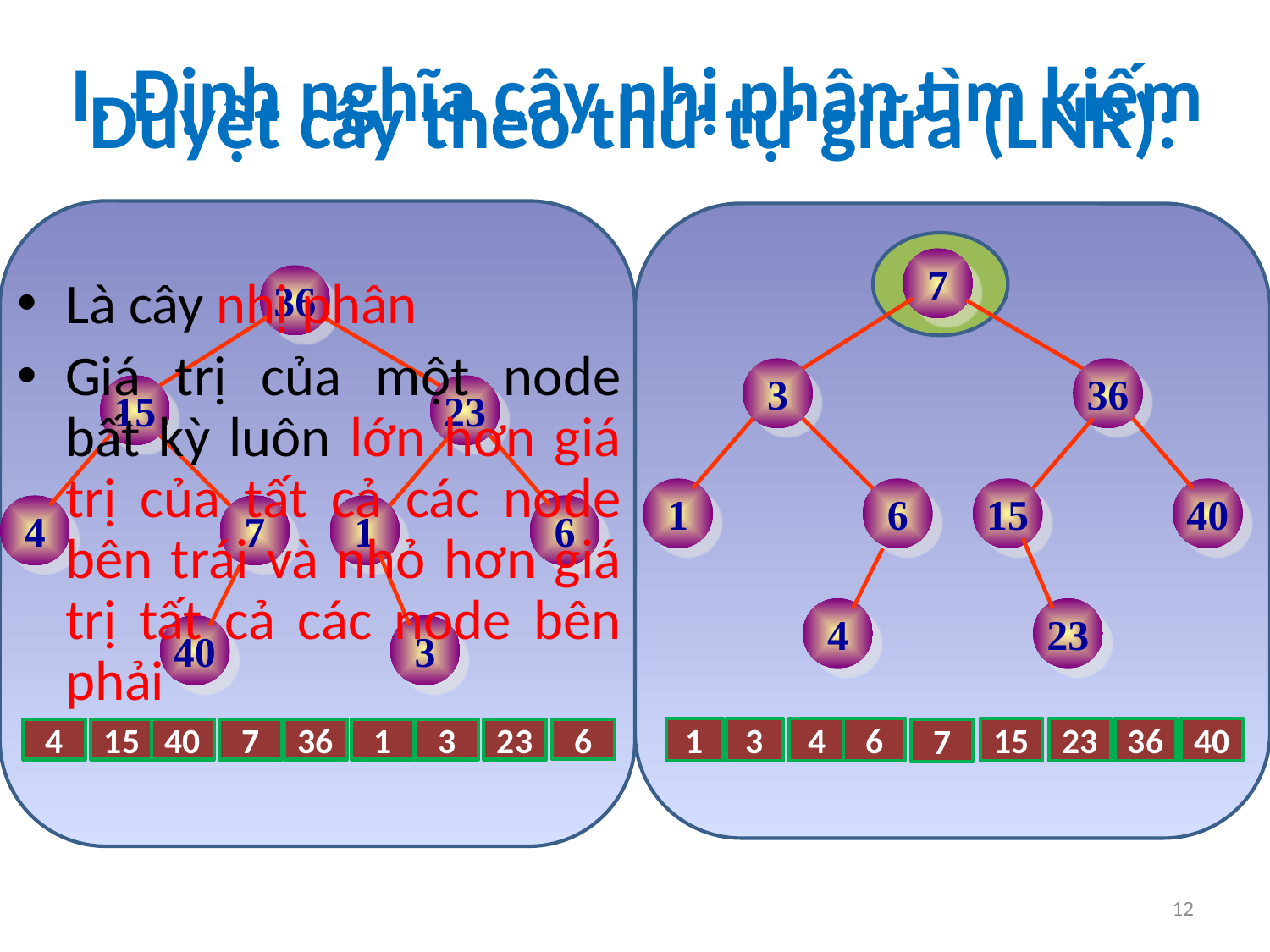

I. Định nghĩa cây nhị phân tìm kiếm
# Duyệt cây theo thứ tự giữa (LNR):

7
36
Là cây nhị phân
Giá trị của một node bất kỳ luôn lớn hơn giá trị của tất cả các node bên trái và nhỏ hơn giá trị tất cả các node bên phải

3
36
15
23

1
6
15
40
4
7
1
6

4
23
40
3
1
3
4
6
15
23
36
40
6
4
15
40
7
36
1
3
23
7
12